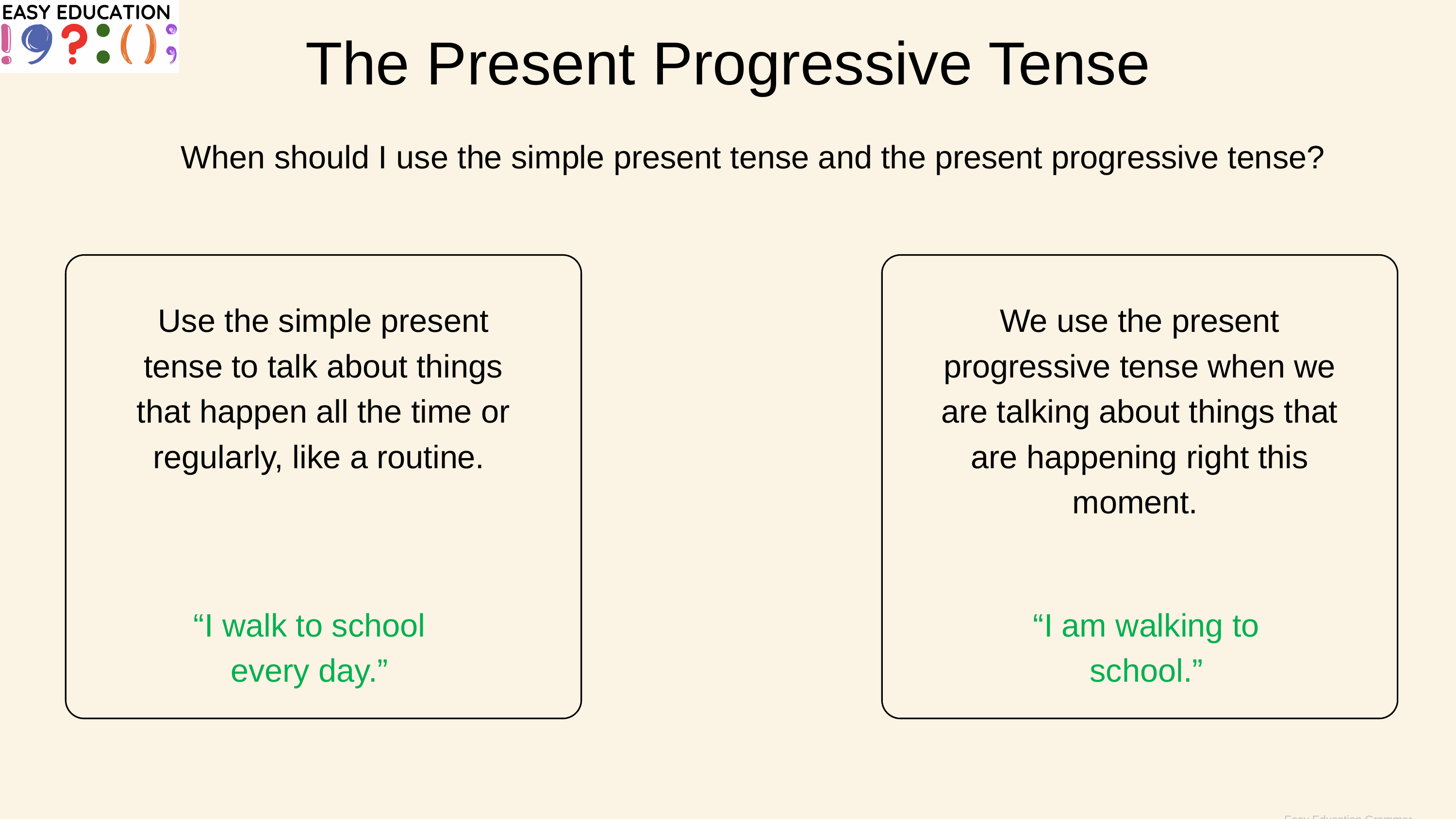

The Present Progressive Tense
When should I use the simple present tense and the present progressive tense?

Use the simple present tense to talk about things that happen all the time or regularly, like a routine.
We use the present progressive tense when we are talking about things that are happening right this moment.
“I walk to school every day.”
“I am walking to school.”